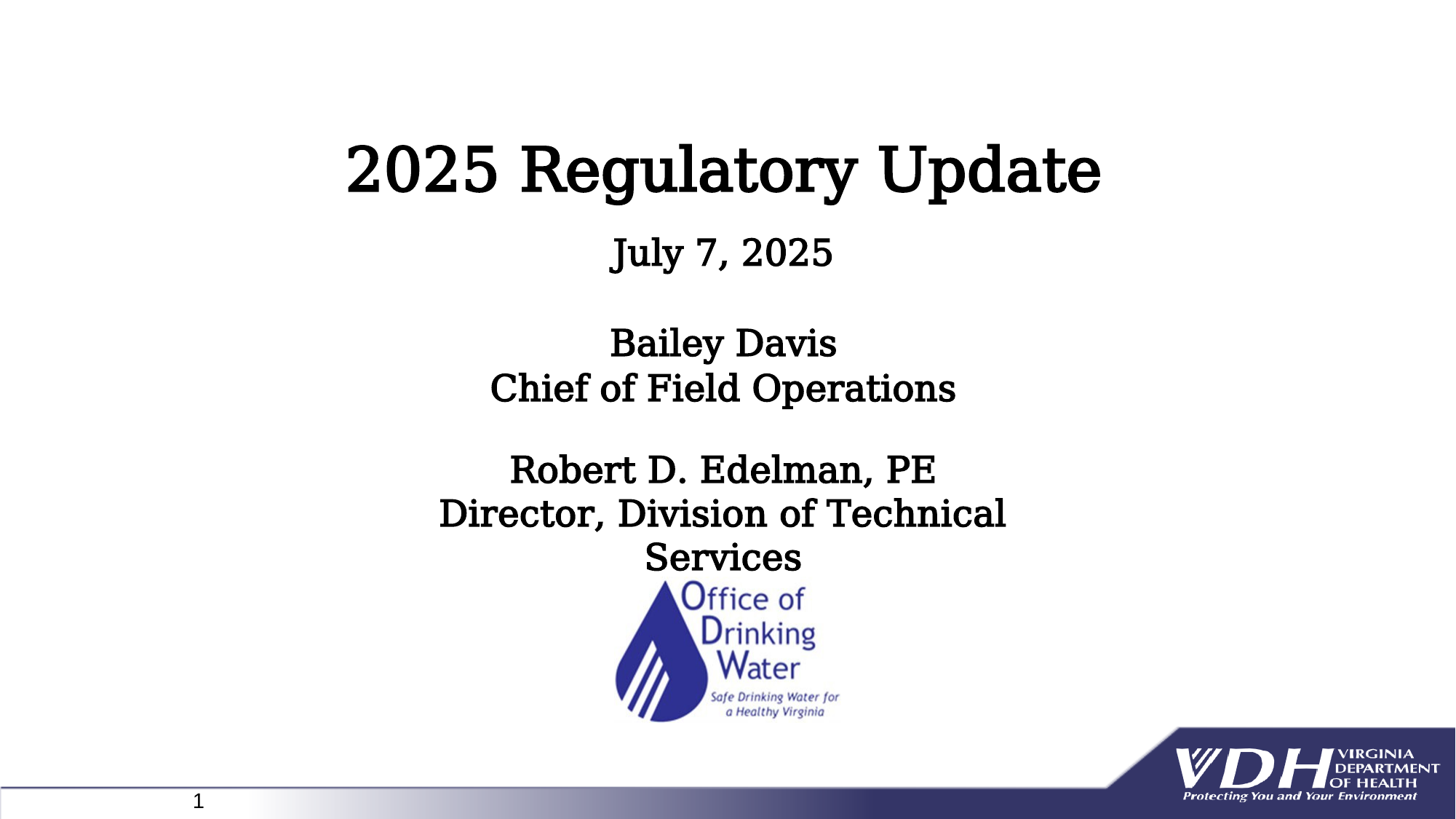

# 2025 Regulatory Update
July 7, 2025

Bailey Davis
Chief of Field Operations

Robert D. Edelman, PE
Director, Division of Technical Services

1